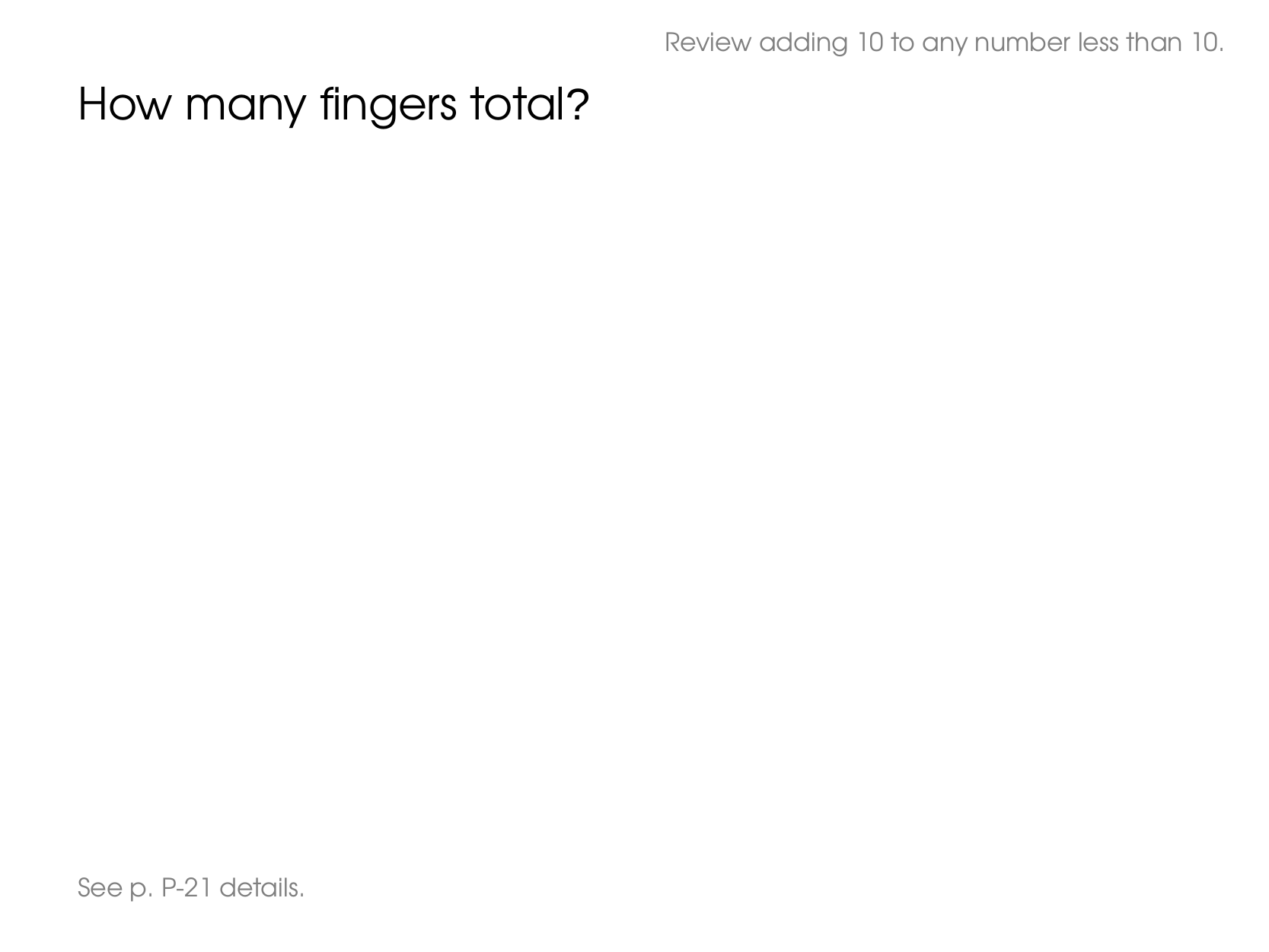

Review adding 10 to any number less than 10.
How many fingers total?
See p. P-21 details.